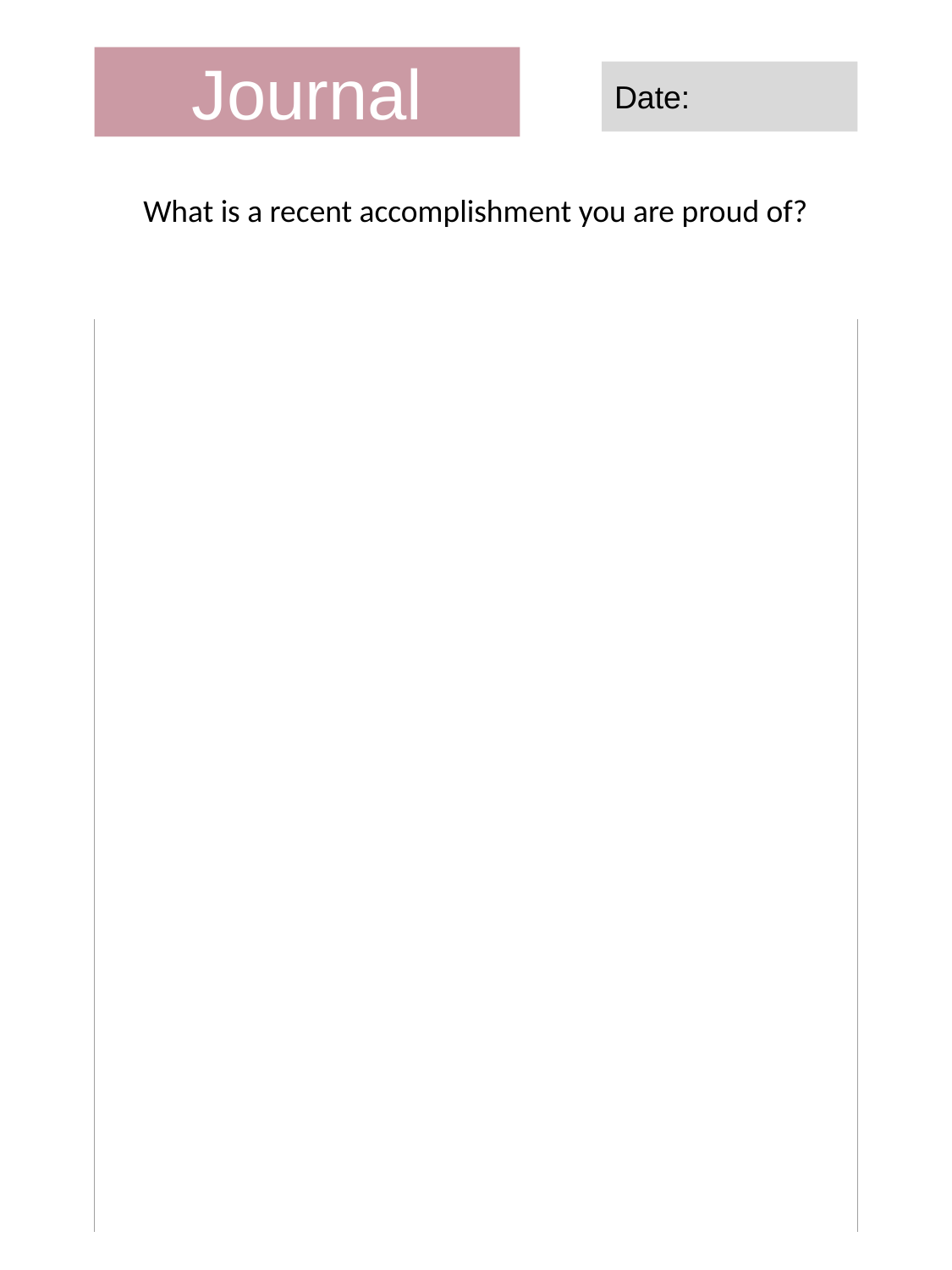

Journal

Date:
What is a recent accomplishment you are proud of?
|  |
| --- |
|  |
|  |
|  |
|  |
|  |
|  |
|  |
|  |
|  |
|  |
|  |
|  |
|  |
|  |
|  |
|  |
|  |
|  |
|  |
|  |
|  |